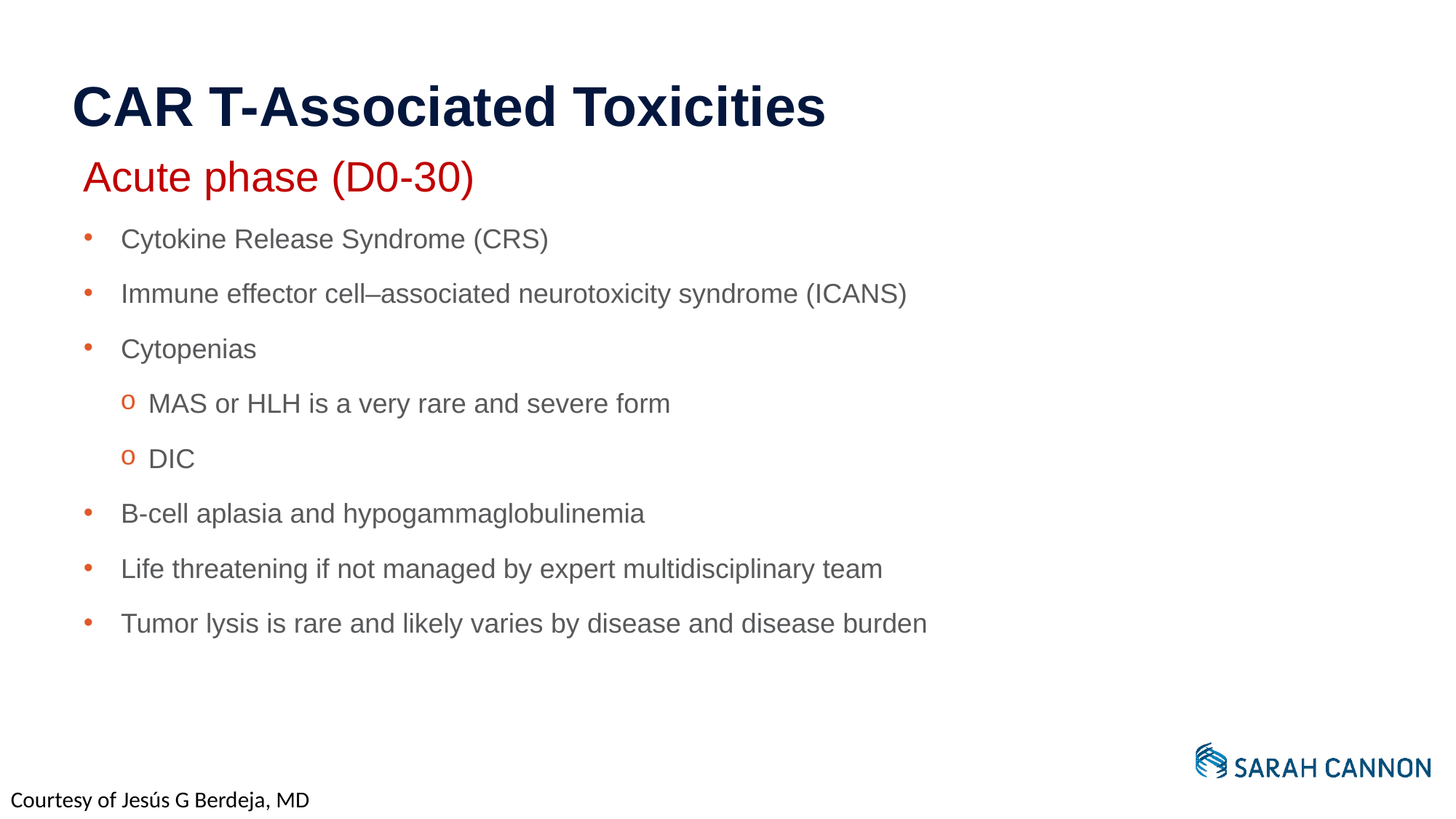

# CAR T-Associated Toxicities
Acute phase (D0-30)
Cytokine Release Syndrome (CRS)
Immune effector cell–associated neurotoxicity syndrome (ICANS)
Cytopenias
MAS or HLH is a very rare and severe form
DIC
B-cell aplasia and hypogammaglobulinemia
Life threatening if not managed by expert multidisciplinary team
Tumor lysis is rare and likely varies by disease and disease burden
Courtesy of Jesús G Berdeja, MD